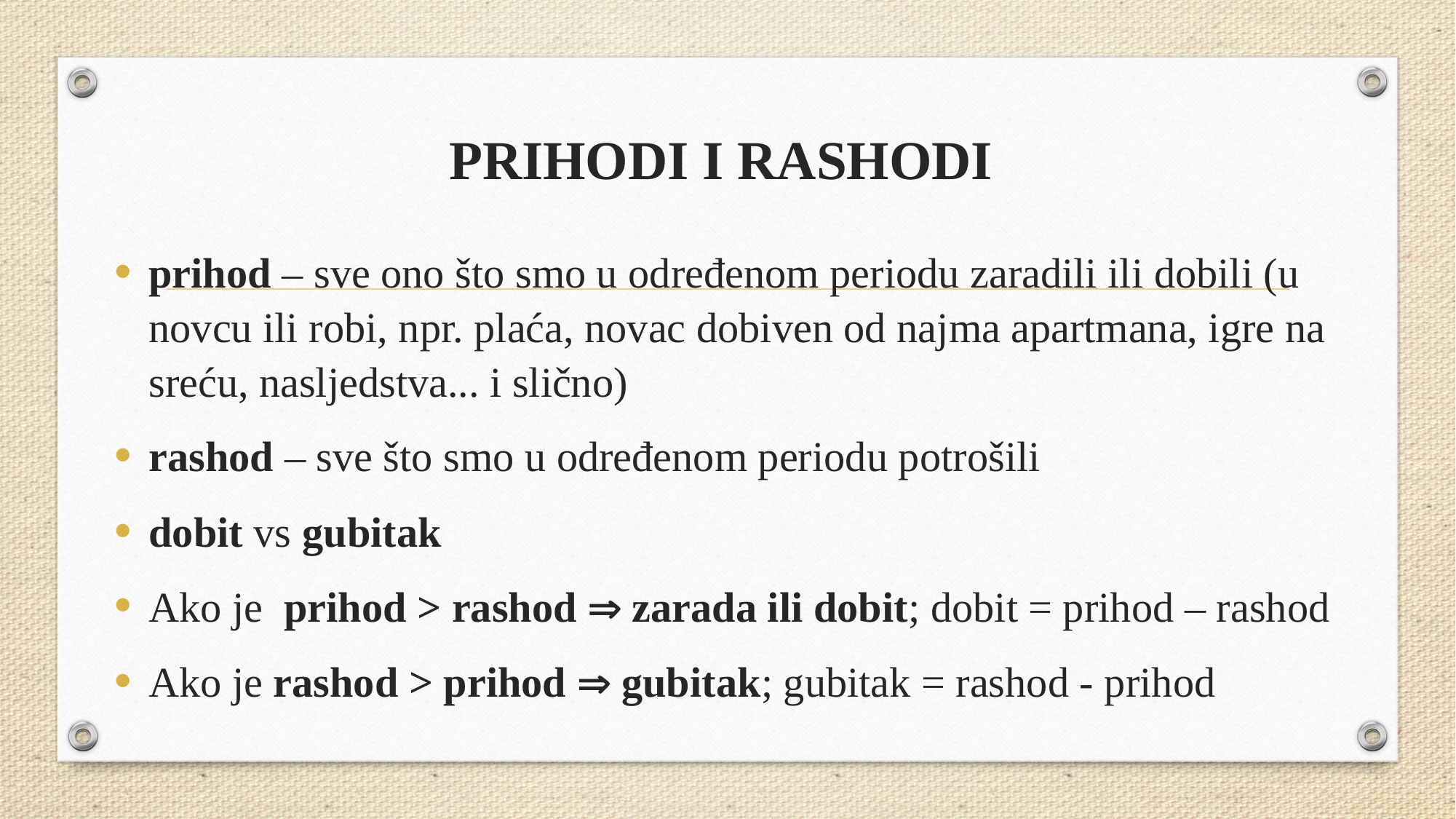

# PRIHODI I RASHODI
prihod – sve ono što smo u određenom periodu zaradili ili dobili (u novcu ili robi, npr. plaća, novac dobiven od najma apartmana, igre na sreću, nasljedstva... i slično)
rashod – sve što smo u određenom periodu potrošili
dobit vs gubitak
Ako je  prihod > rashod ⇒ zarada ili dobit; dobit = prihod – rashod
Ako je rashod > prihod ⇒ gubitak; gubitak = rashod - prihod